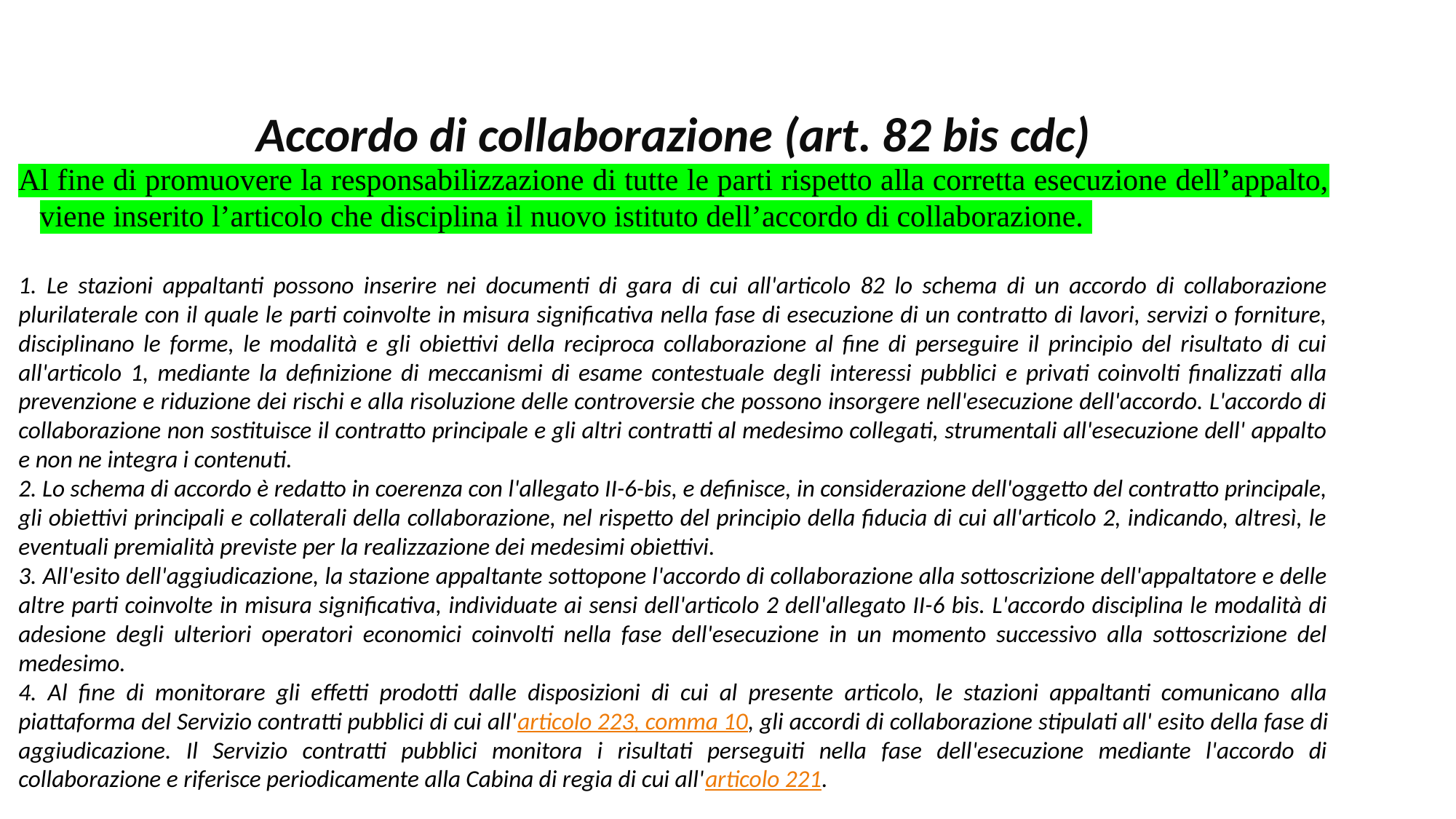

Accordo di collaborazione (art. 82 bis cdc)
Al fine di promuovere la responsabilizzazione di tutte le parti rispetto alla corretta esecuzione dell’appalto, viene inserito l’articolo che disciplina il nuovo istituto dell’accordo di collaborazione.

1. Le stazioni appaltanti possono inserire nei documenti di gara di cui all'articolo 82 lo schema di un accordo di collaborazione plurilaterale con il quale le parti coinvolte in misura significativa nella fase di esecuzione di un contratto di lavori, servizi o forniture, disciplinano le forme, le modalità e gli obiettivi della reciproca collaborazione al fine di perseguire il principio del risultato di cui all'articolo 1, mediante la definizione di meccanismi di esame contestuale degli interessi pubblici e privati coinvolti finalizzati alla prevenzione e riduzione dei rischi e alla risoluzione delle controversie che possono insorgere nell'esecuzione dell'accordo. L'accordo di collaborazione non sostituisce il contratto principale e gli altri contratti al medesimo collegati, strumentali all'esecuzione dell' appalto e non ne integra i contenuti.
2. Lo schema di accordo è redatto in coerenza con l'allegato II-6-bis, e definisce, in considerazione dell'oggetto del contratto principale, gli obiettivi principali e collaterali della collaborazione, nel rispetto del principio della fiducia di cui all'articolo 2, indicando, altresì, le eventuali premialità previste per la realizzazione dei medesimi obiettivi.
3. All'esito dell'aggiudicazione, la stazione appaltante sottopone l'accordo di collaborazione alla sottoscrizione dell'appaltatore e delle altre parti coinvolte in misura significativa, individuate ai sensi dell'articolo 2 dell'allegato II-6 bis. L'accordo disciplina le modalità di adesione degli ulteriori operatori economici coinvolti nella fase dell'esecuzione in un momento successivo alla sottoscrizione del medesimo.
4. Al fine di monitorare gli effetti prodotti dalle disposizioni di cui al presente articolo, le stazioni appaltanti comunicano alla piattaforma del Servizio contratti pubblici di cui all'articolo 223, comma 10, gli accordi di collaborazione stipulati all' esito della fase di aggiudicazione. Il Servizio contratti pubblici monitora i risultati perseguiti nella fase dell'esecuzione mediante l'accordo di collaborazione e riferisce periodicamente alla Cabina di regia di cui all'articolo 221.